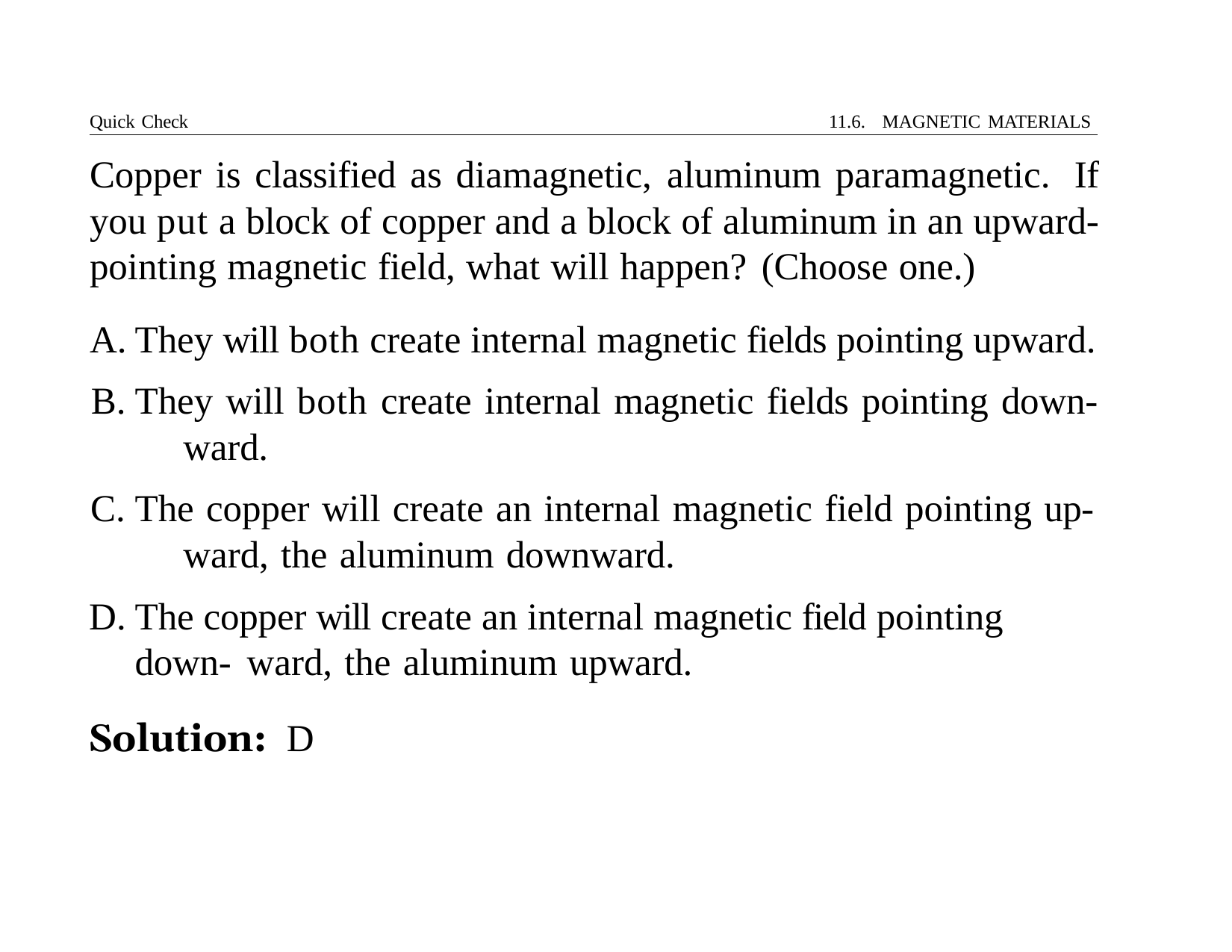

Quick Check	11.6.  MAGNETIC MATERIALS

# Copper is classified as diamagnetic, aluminum paramagnetic.  If you put a block of copper and a block of aluminum in an upward- pointing magnetic field, what will happen? (Choose one.)
They will both create internal magnetic fields pointing upward.
They will both create internal magnetic fields pointing down- 	ward.
The copper will create an internal magnetic field pointing up- 	ward, the aluminum downward.
The copper will create an internal magnetic field pointing down- 	ward, the aluminum upward.
Solution:	D